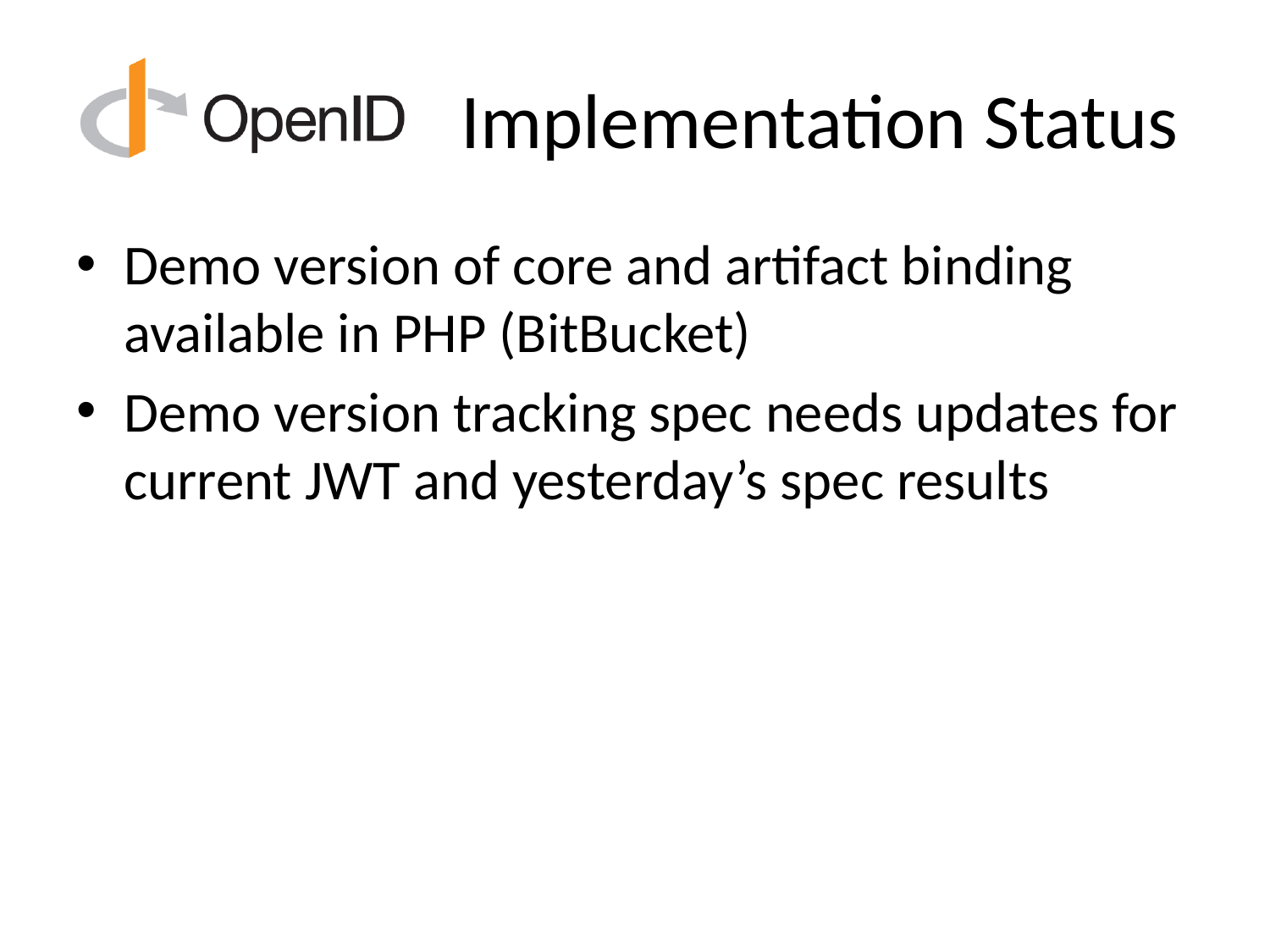

# Implementation Status
Demo version of core and artifact binding available in PHP (BitBucket)
Demo version tracking spec needs updates for current JWT and yesterday’s spec results